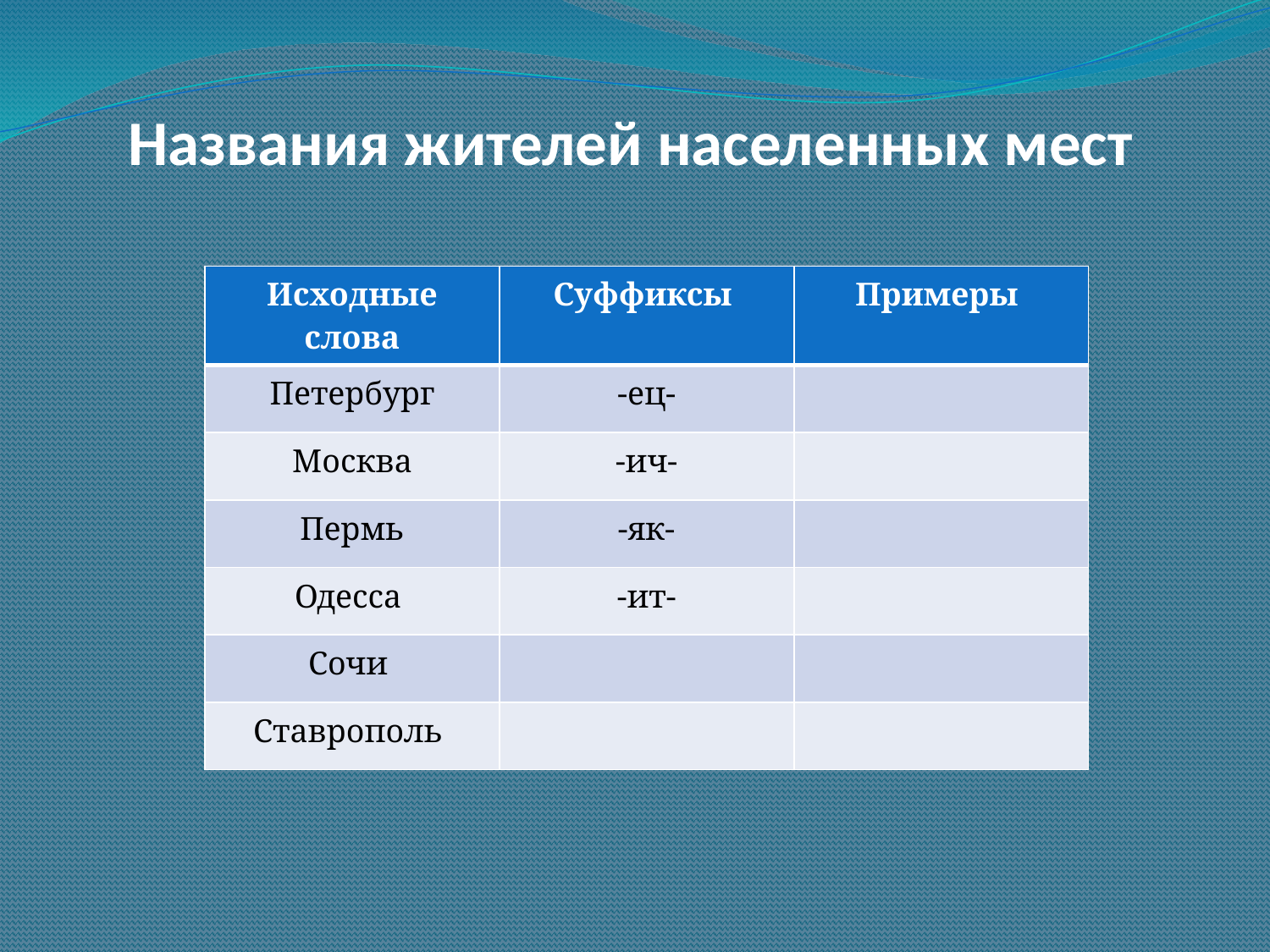

# Названия жителей населенных мест
| Исходные слова | Суффиксы | Примеры |
| --- | --- | --- |
| Петербург | -ец- |  |
| Москва | -ич- |  |
| Пермь | -як- |  |
| Одесса | -ит- |  |
| Сочи |  |  |
| Ставрополь |  |  |